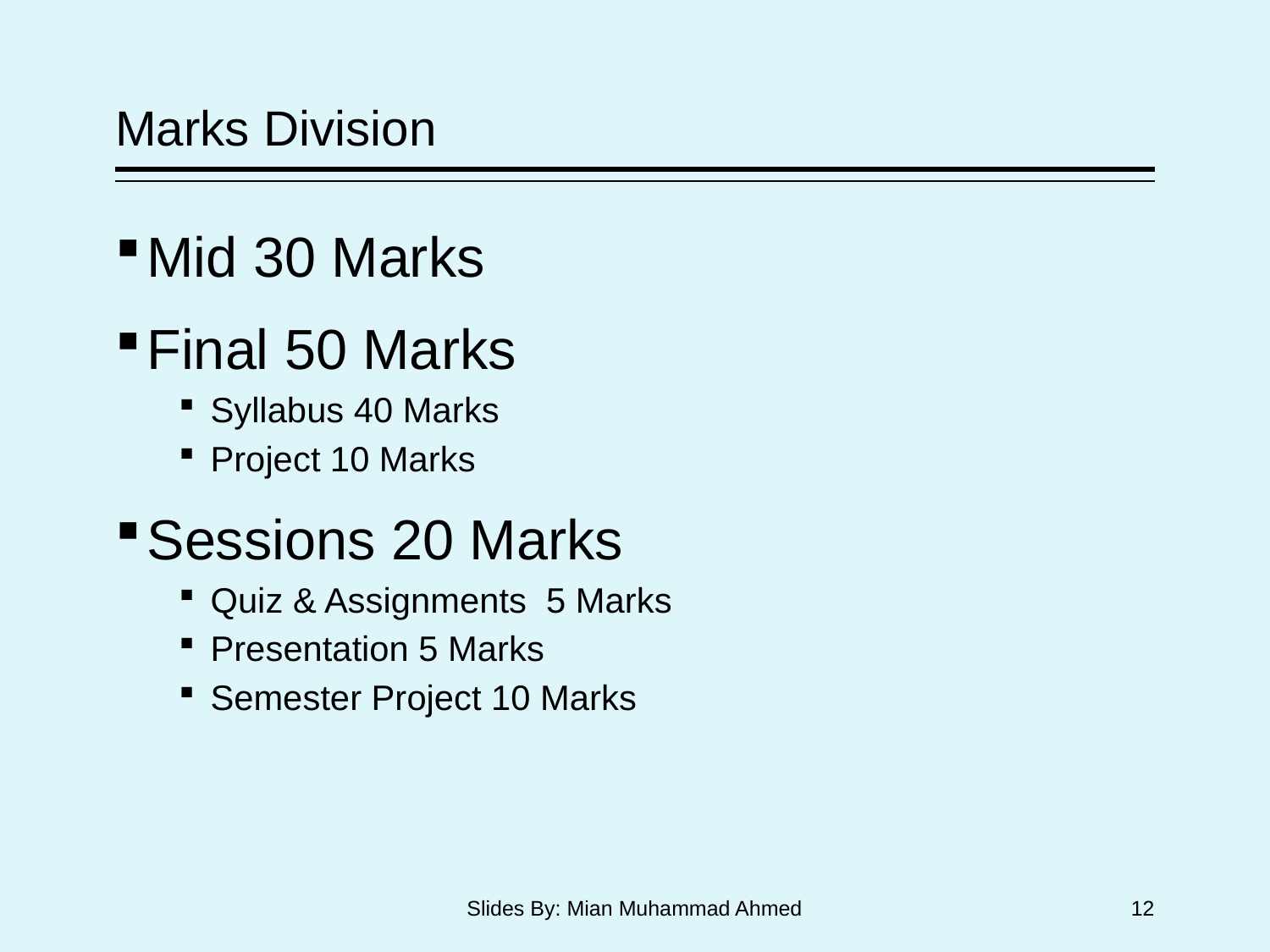

# Marks Division
Mid 30 Marks
Final 50 Marks
Syllabus 40 Marks
Project 10 Marks
Sessions 20 Marks
Quiz & Assignments  5 Marks
Presentation 5 Marks
Semester Project 10 Marks
Slides By: Mian Muhammad Ahmed
12